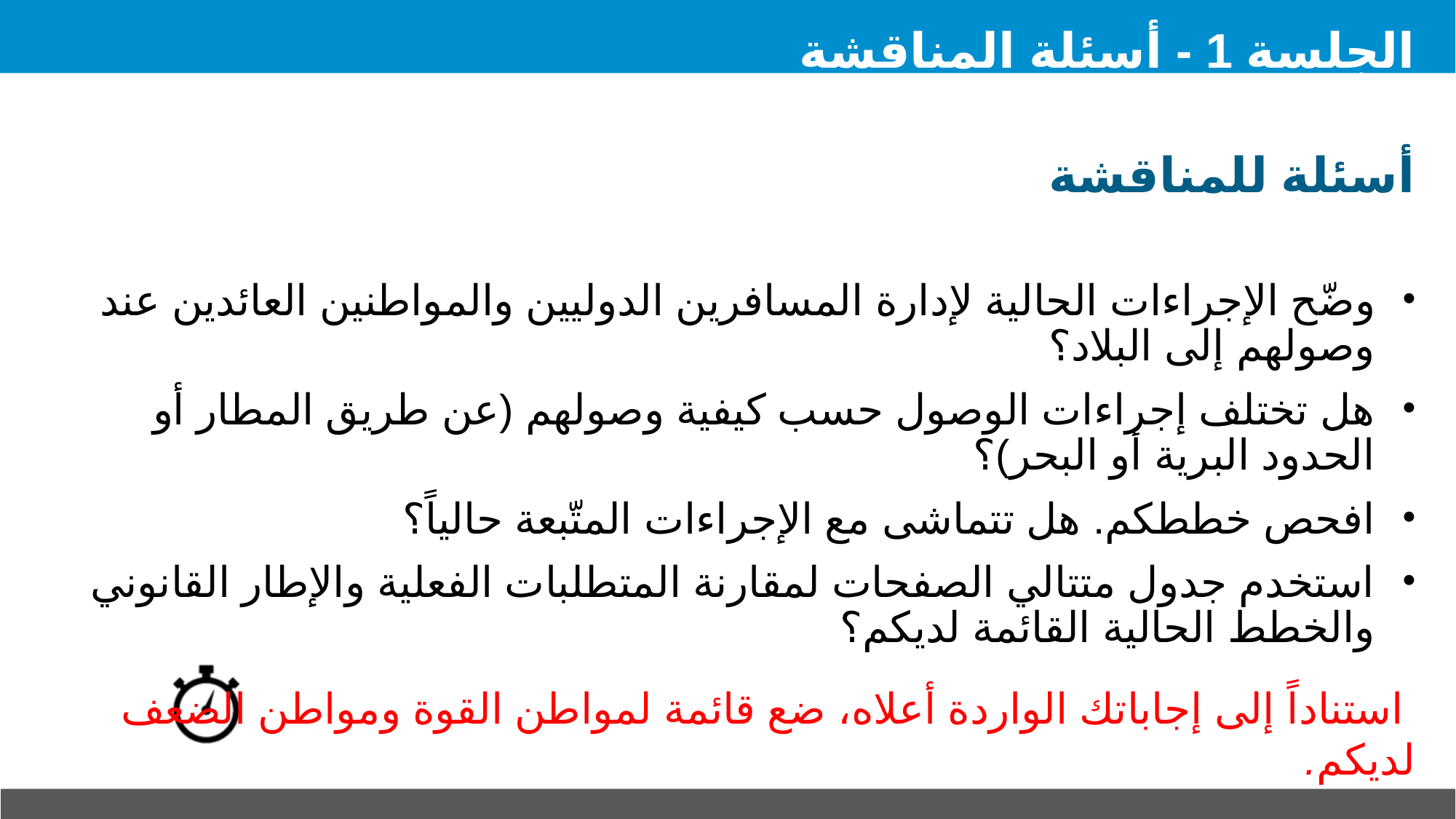

# الجلسة 1 - أسئلة المناقشة
أسئلة للمناقشة

وضّح الإجراءات الحالية لإدارة المسافرين الدوليين والمواطنين العائدين عند وصولهم إلى البلاد؟
هل تختلف إجراءات الوصول حسب كيفية وصولهم (عن طريق المطار أو الحدود البرية أو البحر)؟
افحص خططكم. هل تتماشى مع الإجراءات المتّبعة حالياً؟
استخدم جدول متتالي الصفحات لمقارنة المتطلبات الفعلية والإطار القانوني والخطط الحالية القائمة لديكم؟
 استناداً إلى إجاباتك الواردة أعلاه، ضع قائمة لمواطن القوة ومواطن الضعف لديكم.

30 دقيقة